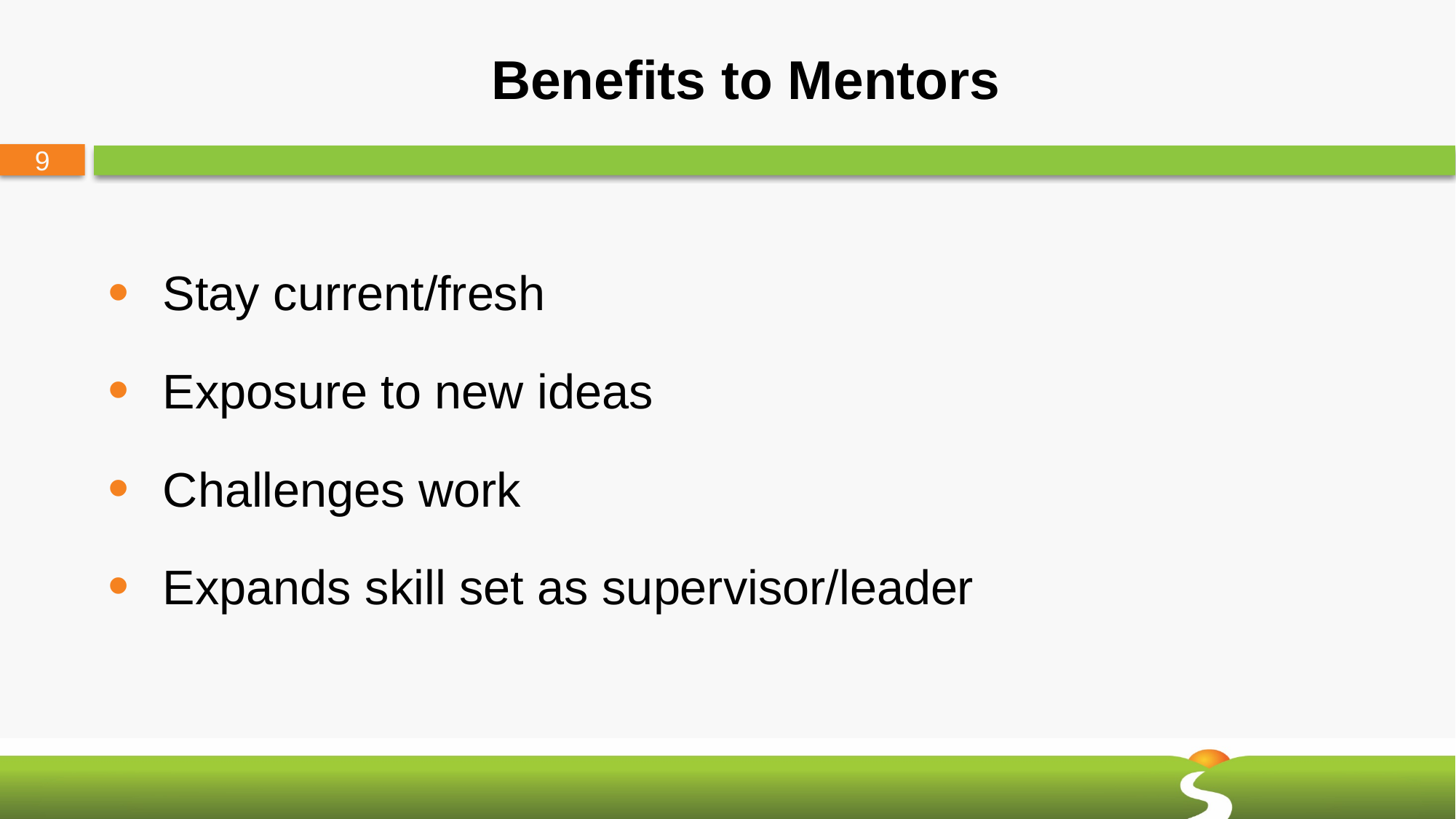

# Benefits to Mentors
Stay current/fresh
Exposure to new ideas
Challenges work
Expands skill set as supervisor/leader